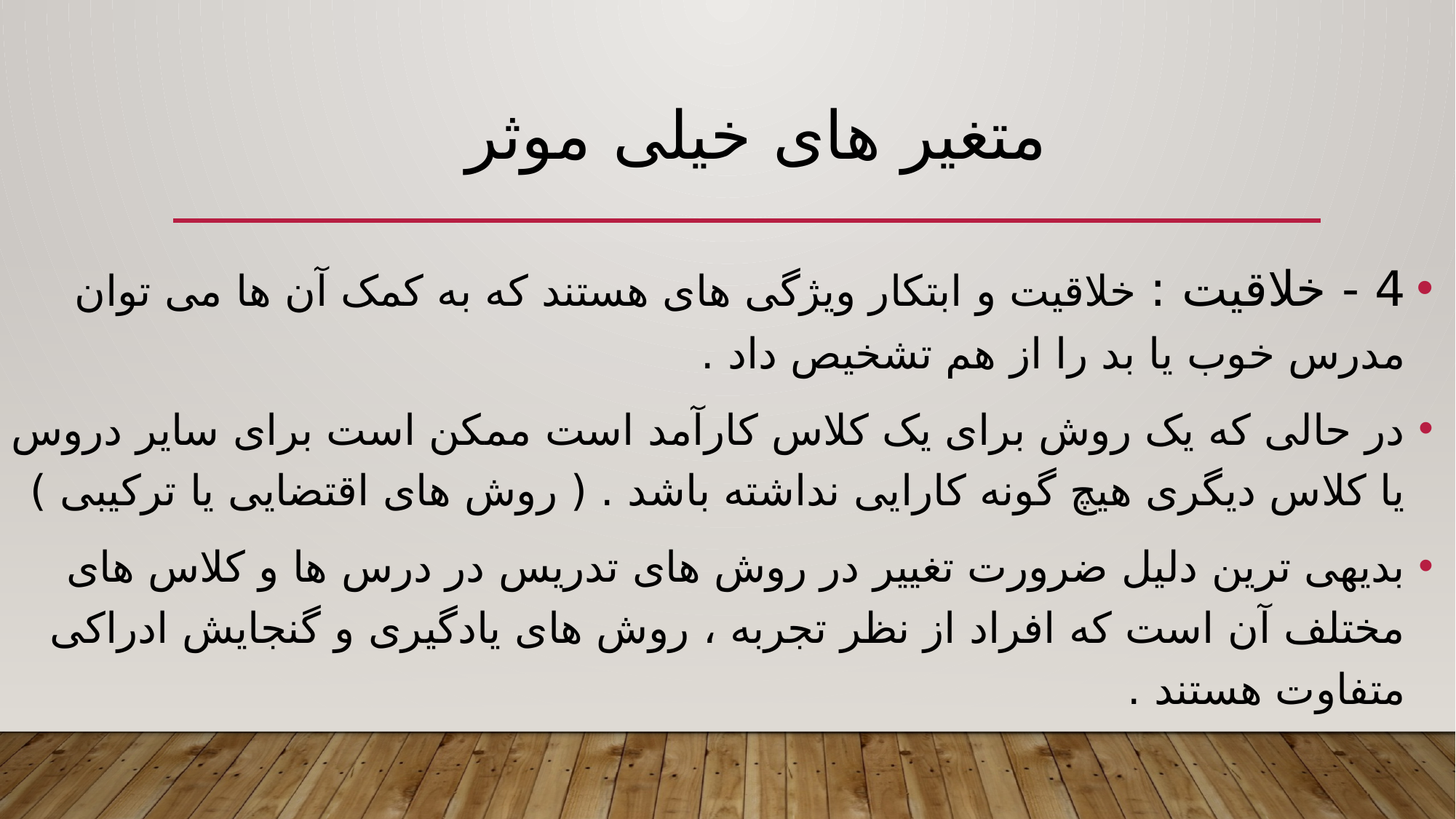

# متغیر های خیلی موثر
4 - خلاقیت : خلاقیت و ابتکار ویژگی های هستند که به کمک آن ها می توان مدرس خوب یا بد را از هم تشخیص داد .
در حالی که یک روش برای یک کلاس کارآمد است ممکن است برای سایر دروس یا کلاس دیگری هیچ گونه کارایی نداشته باشد . ( روش های اقتضایی یا ترکیبی )
بدیهی ترین دلیل ضرورت تغییر در روش های تدریس در درس ها و کلاس های مختلف آن است که افراد از نظر تجربه ، روش های یادگیری و گنجایش ادراکی متفاوت هستند .